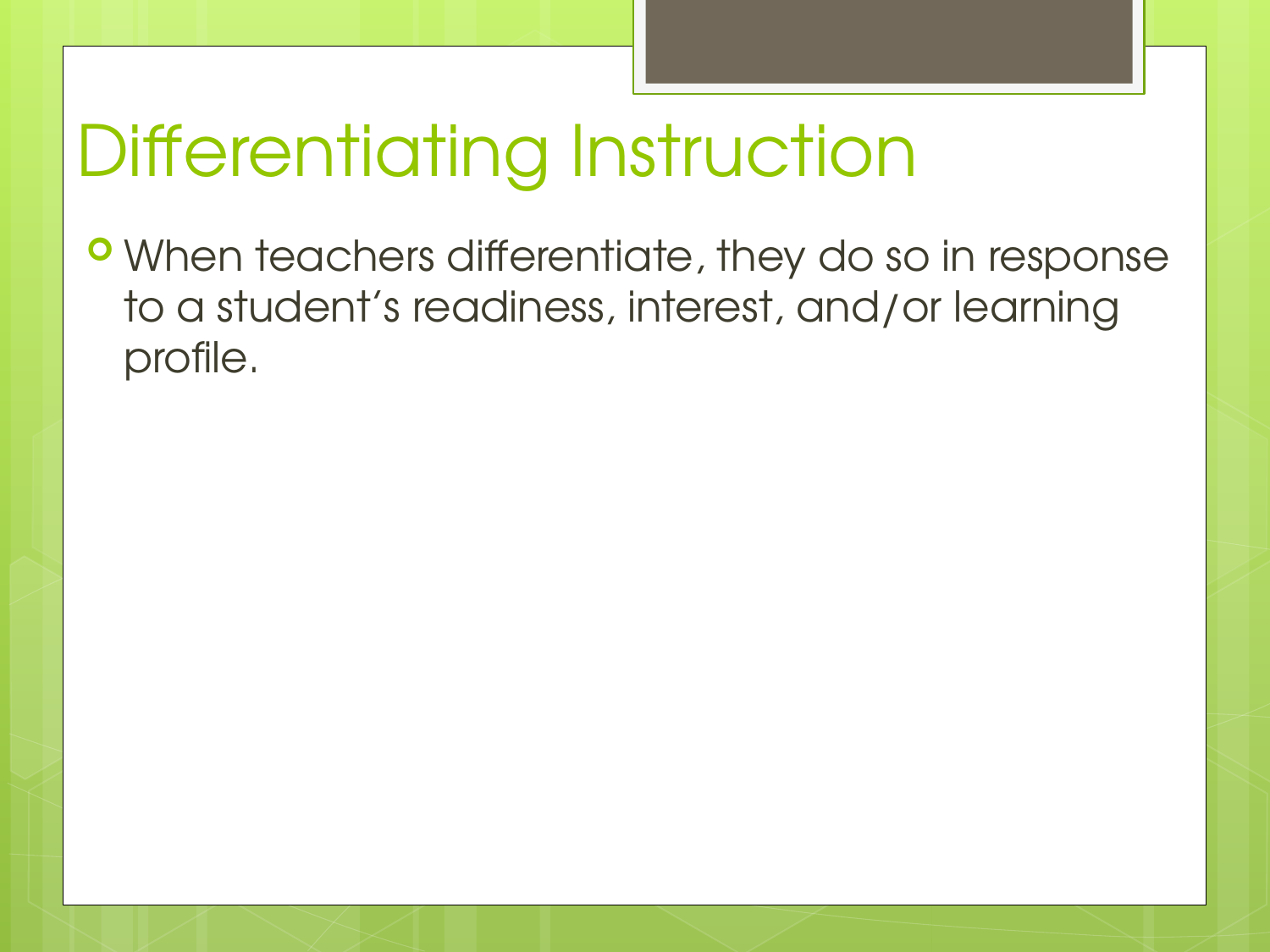

# Differentiating Instruction
When teachers differentiate, they do so in response to a student’s readiness, interest, and/or learning profile.